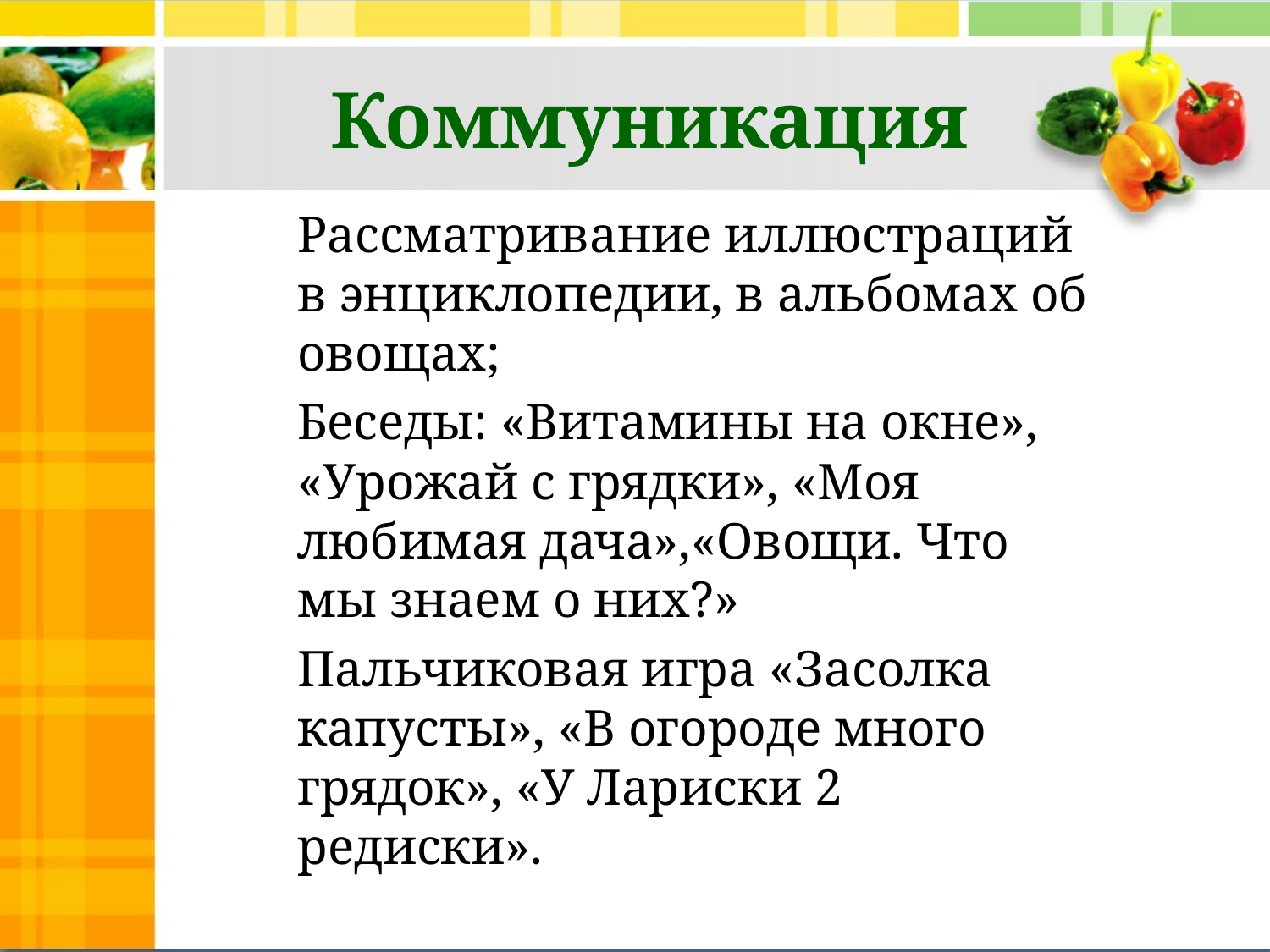

# Коммуникация
Рассматривание иллюстраций в энциклопедии, в альбомах об овощах;
Беседы: «Витамины на окне», «Урожай с грядки», «Моя любимая дача»,«Овощи. Что мы знаем о них?»
Пальчиковая игра «Засолка капусты», «В огороде много грядок», «У Лариски 2 редиски».